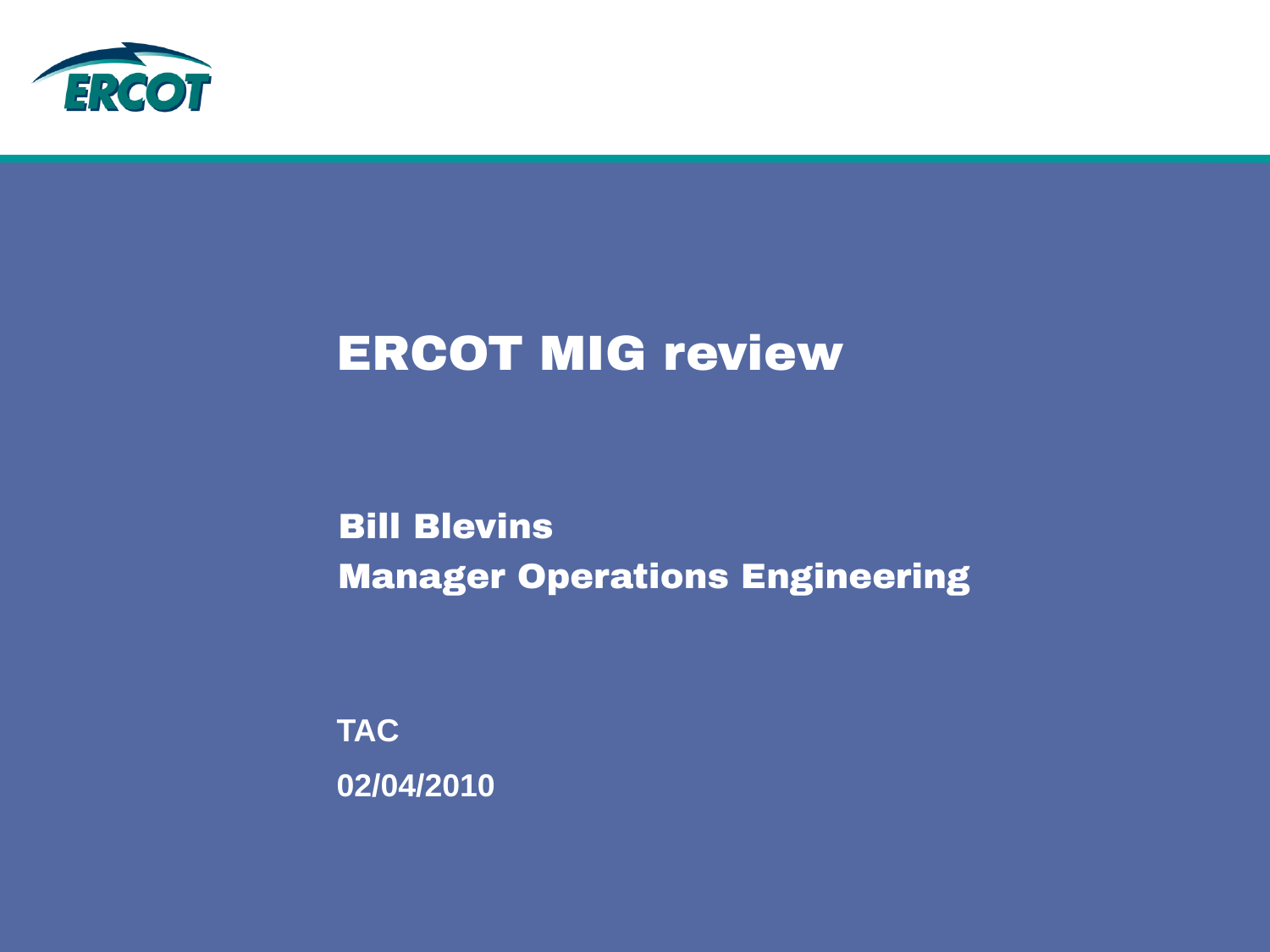

# ERCOT MIG review
Bill Blevins
Manager Operations Engineering
TAC
02/04/2010